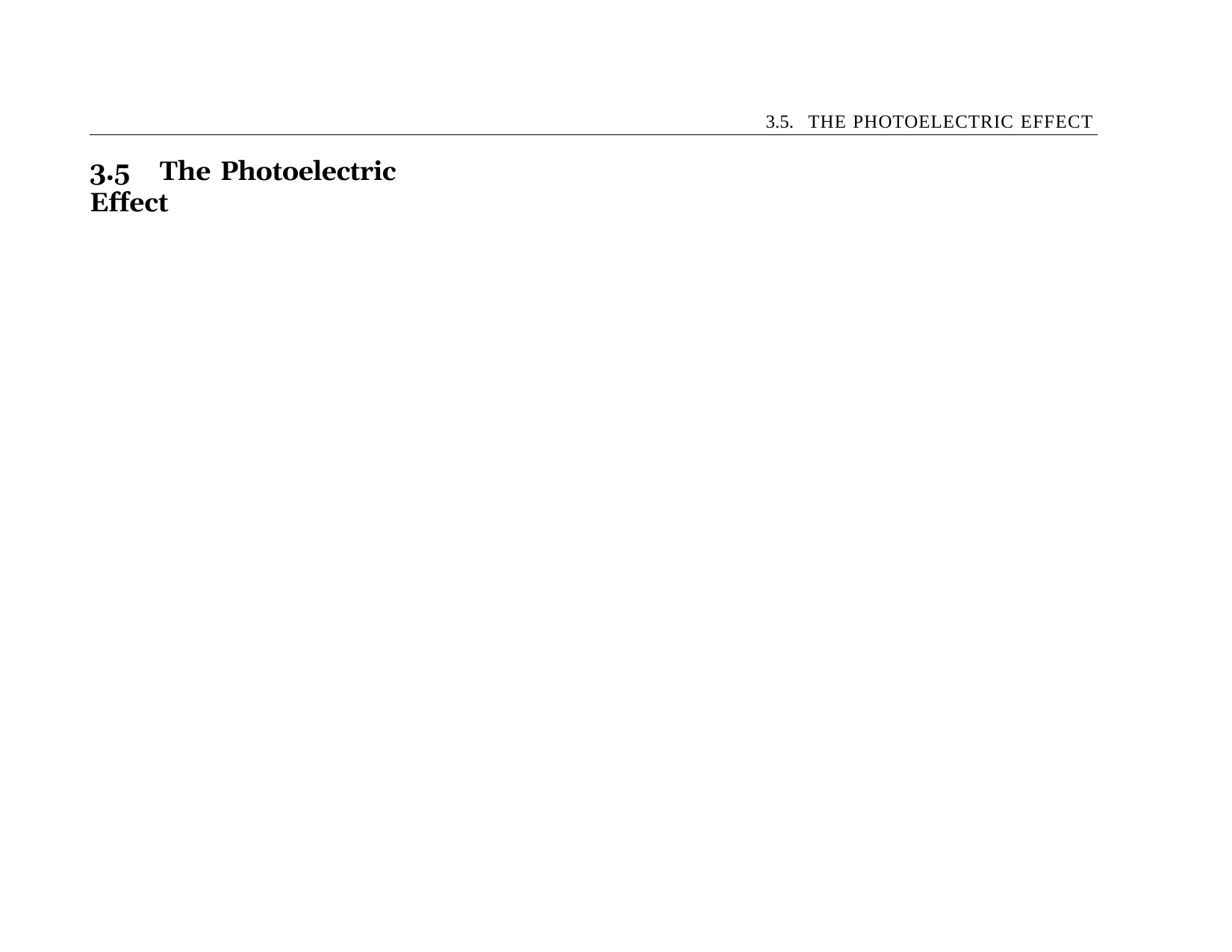

3.5.  THE PHOTOELECTRIC EFFECT

3.5	The Photoelectric Effect